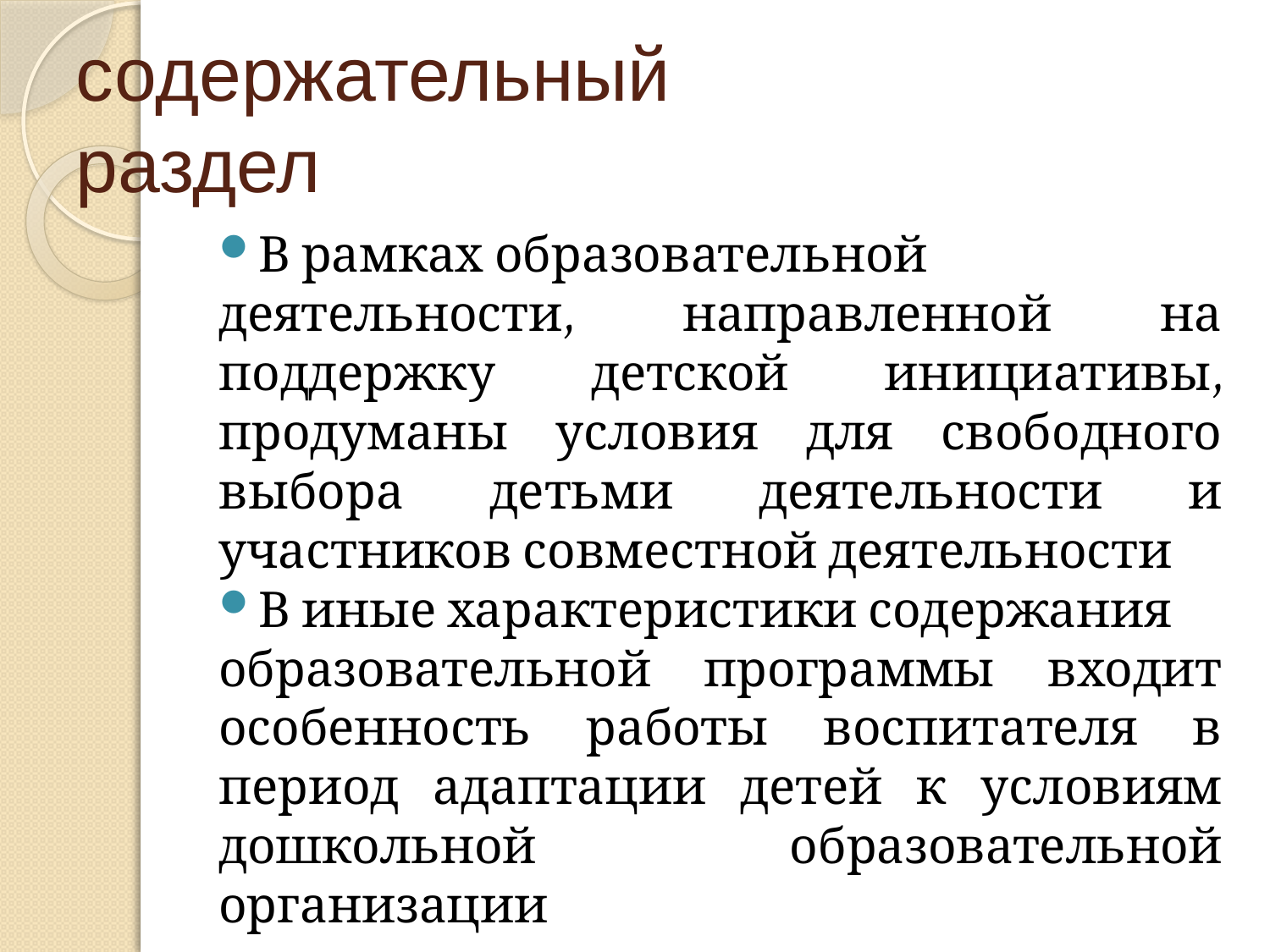

# содержательный раздел
В рамках образовательной
деятельности, направленной на поддержку детской инициативы, продуманы условия для свободного выбора детьми деятельности и участников совместной деятельности
В иные характеристики содержания
образовательной программы входит особенность работы воспитателя в период адаптации детей к условиям дошкольной образовательной организации